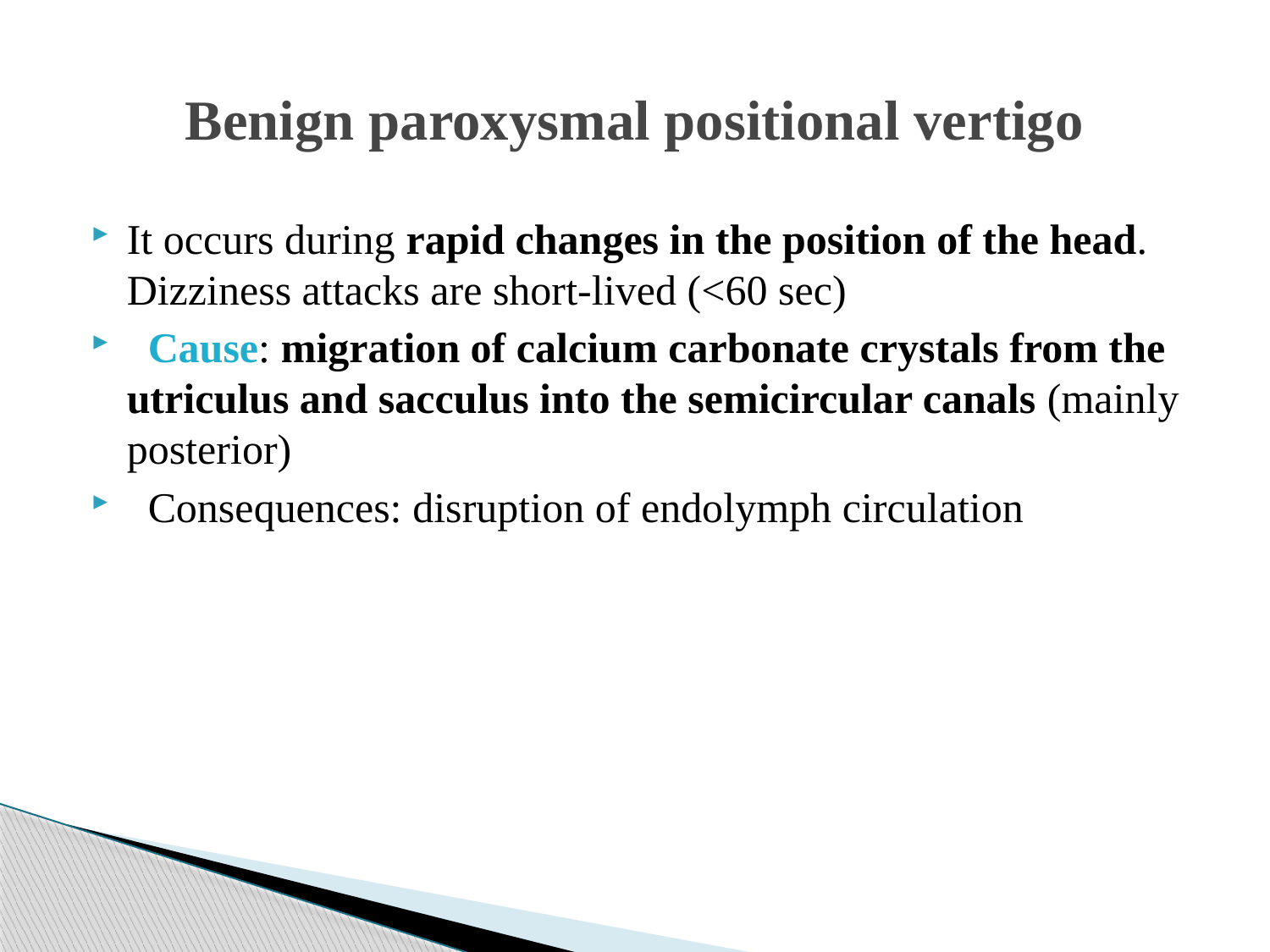

# Benign paroxysmal positional vertigo
It occurs during rapid changes in the position of the head. Dizziness attacks are short-lived (<60 sec)
  Cause: migration of calcium carbonate crystals from the utriculus and sacculus into the semicircular canals (mainly posterior)
  Consequences: disruption of endolymph circulation